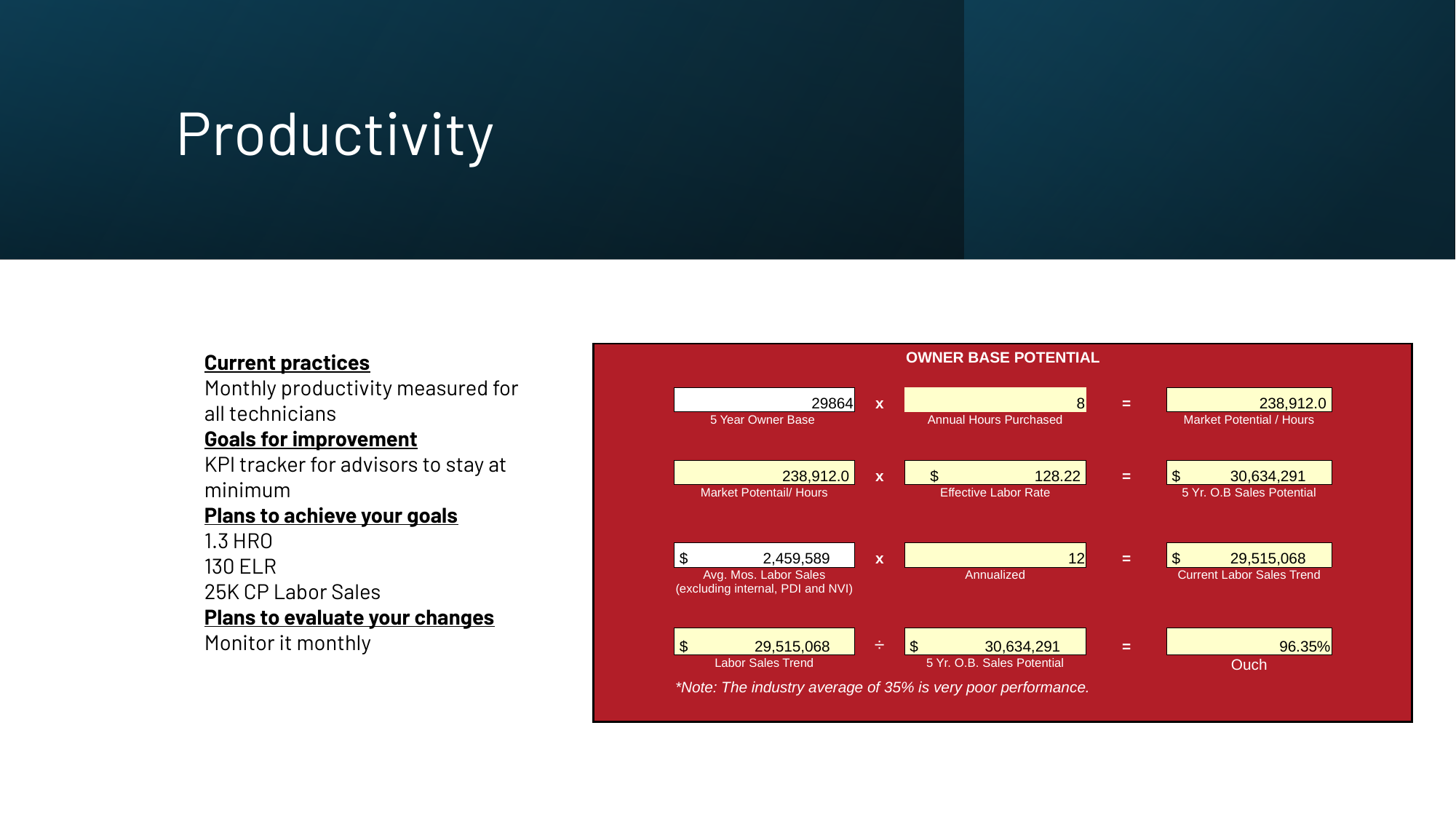

# Productivity
Current practices
Monthly productivity measured for
all technicians
Goals for improvement
KPI tracker for advisors to stay at
minimum
Plans to achieve your goals
1.3 HRO
130 ELR
25K CP Labor Sales
Plans to evaluate your changes
Monitor it monthly
| OWNER BASE POTENTIAL |  |  |  |  |  |  |
| --- | --- | --- | --- | --- | --- | --- |
|  |  |  |  |  |  |  |
|  | 29864 | x | 8 | = | 238,912.0 |  |
|  | 5 Year Owner Base |  | Annual Hours Purchased |  | Market Potential / Hours |  |
|  |  |  |  |  |  |  |
|  | 238,912.0 | x | $ 128.22 | = | $ 30,634,291 |  |
|  | Market Potentail/ Hours |  | Effective Labor Rate |  | 5 Yr. O.B Sales Potential |  |
|  |  |  |  |  |  |  |
|  | $ 2,459,589 | x | 12 | = | $ 29,515,068 |  |
|  | Avg. Mos. Labor Sales (excluding internal, PDI and NVI) |  | Annualized |  | Current Labor Sales Trend |  |
|  |  |  |  |  |  |  |
|  | $ 29,515,068 | ÷ | $ 30,634,291 | = | 96.35% |  |
|  | Labor Sales Trend |  | 5 Yr. O.B. Sales Potential |  | Ouch |  |
|  | \*Note: The industry average of 35% is very poor performance. |  |  |  |  |  |
|  |  |  |  |  |  |  |